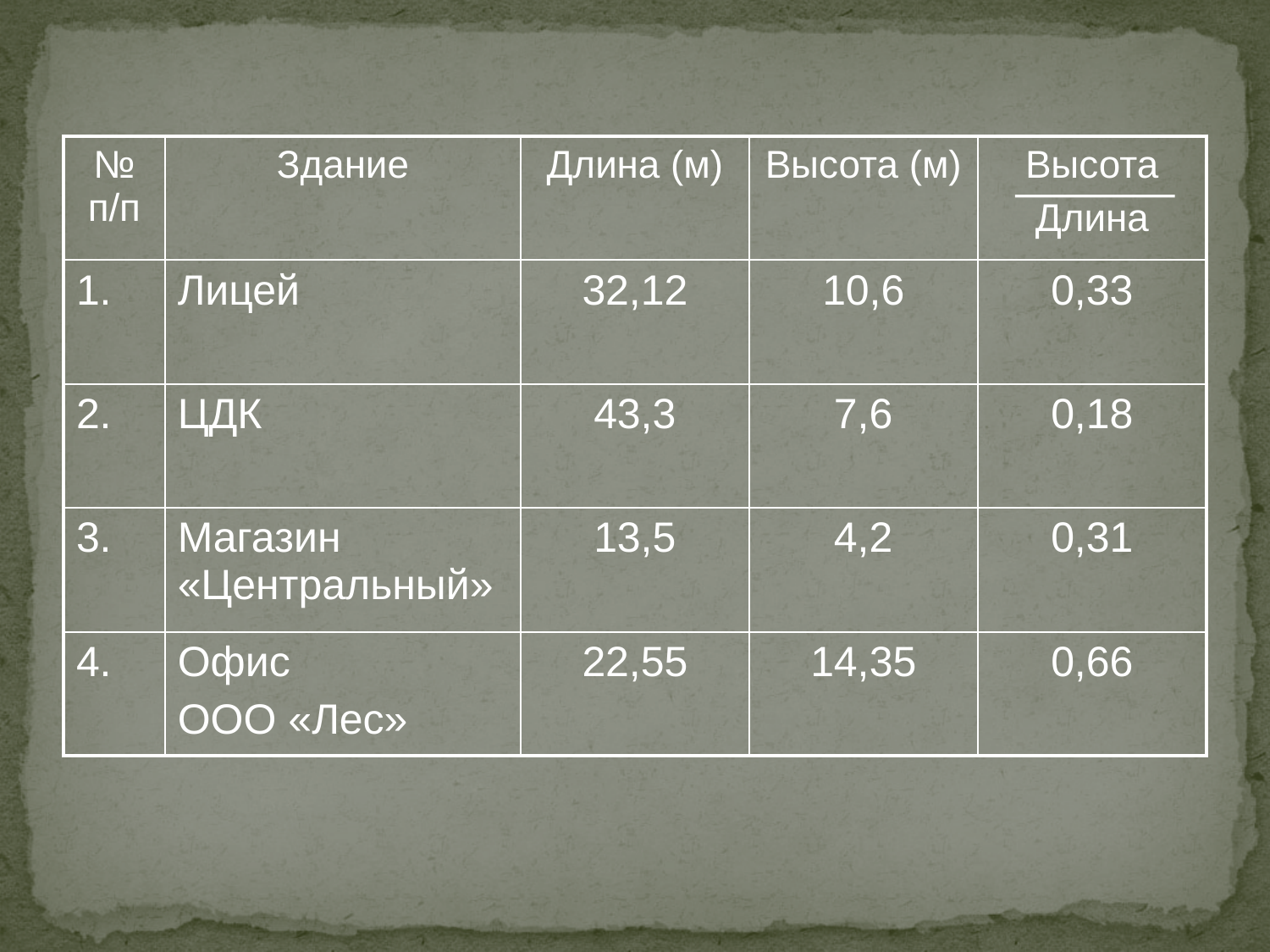

| № п/п | Здание | Длина (м) | Высота (м) | Высота Длина |
| --- | --- | --- | --- | --- |
| 1. | Лицей | 32,12 | 10,6 | 0,33 |
| 2. | ЦДК | 43,3 | 7,6 | 0,18 |
| 3. | Магазин «Центральный» | 13,5 | 4,2 | 0,31 |
| 4. | Офис ООО «Лес» | 22,55 | 14,35 | 0,66 |